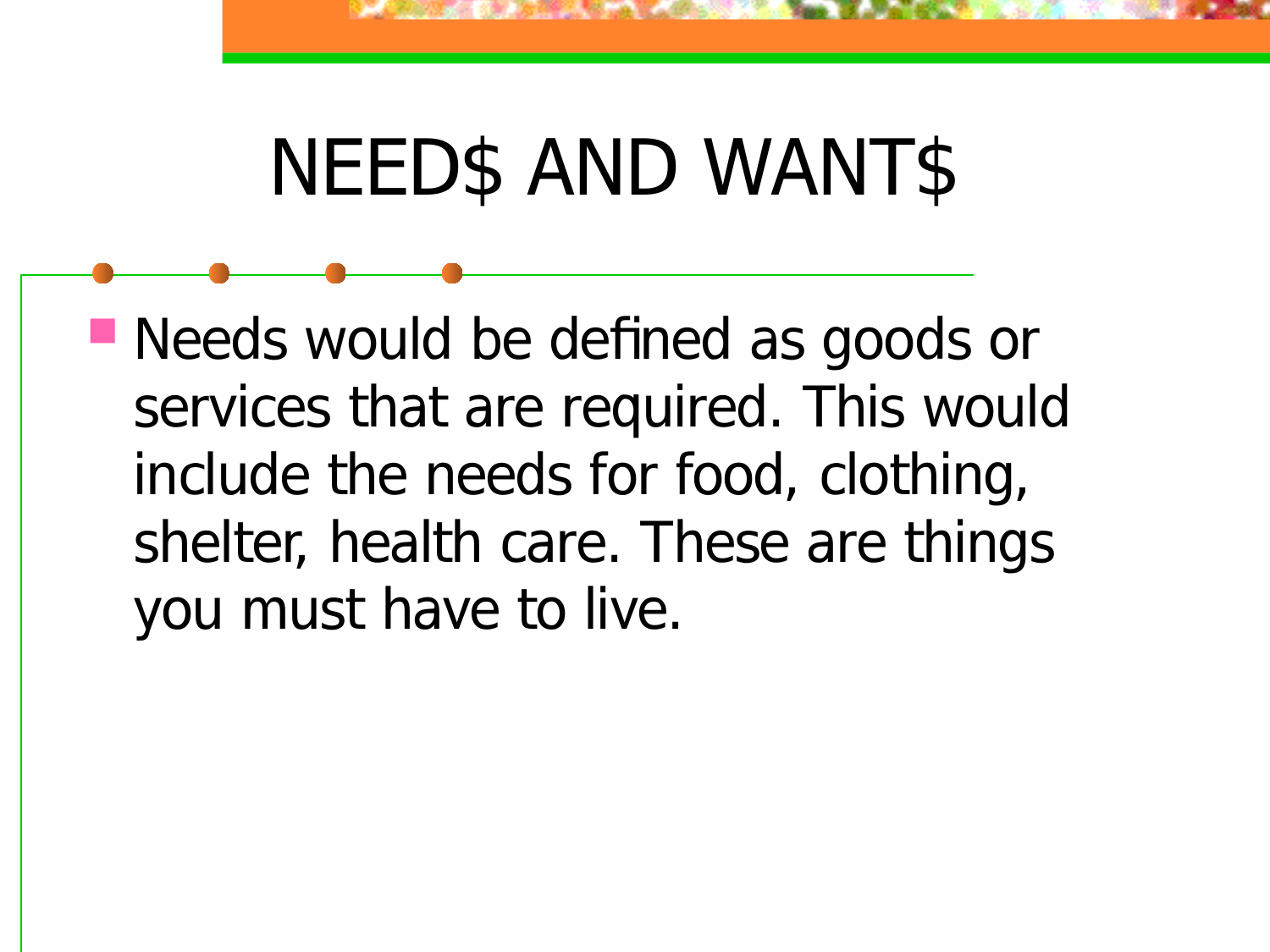

# NEED$ AND WANT$
Needs would be defined as goods or services that are required. This would include the needs for food, clothing, shelter, health care. These are things you must have to live.